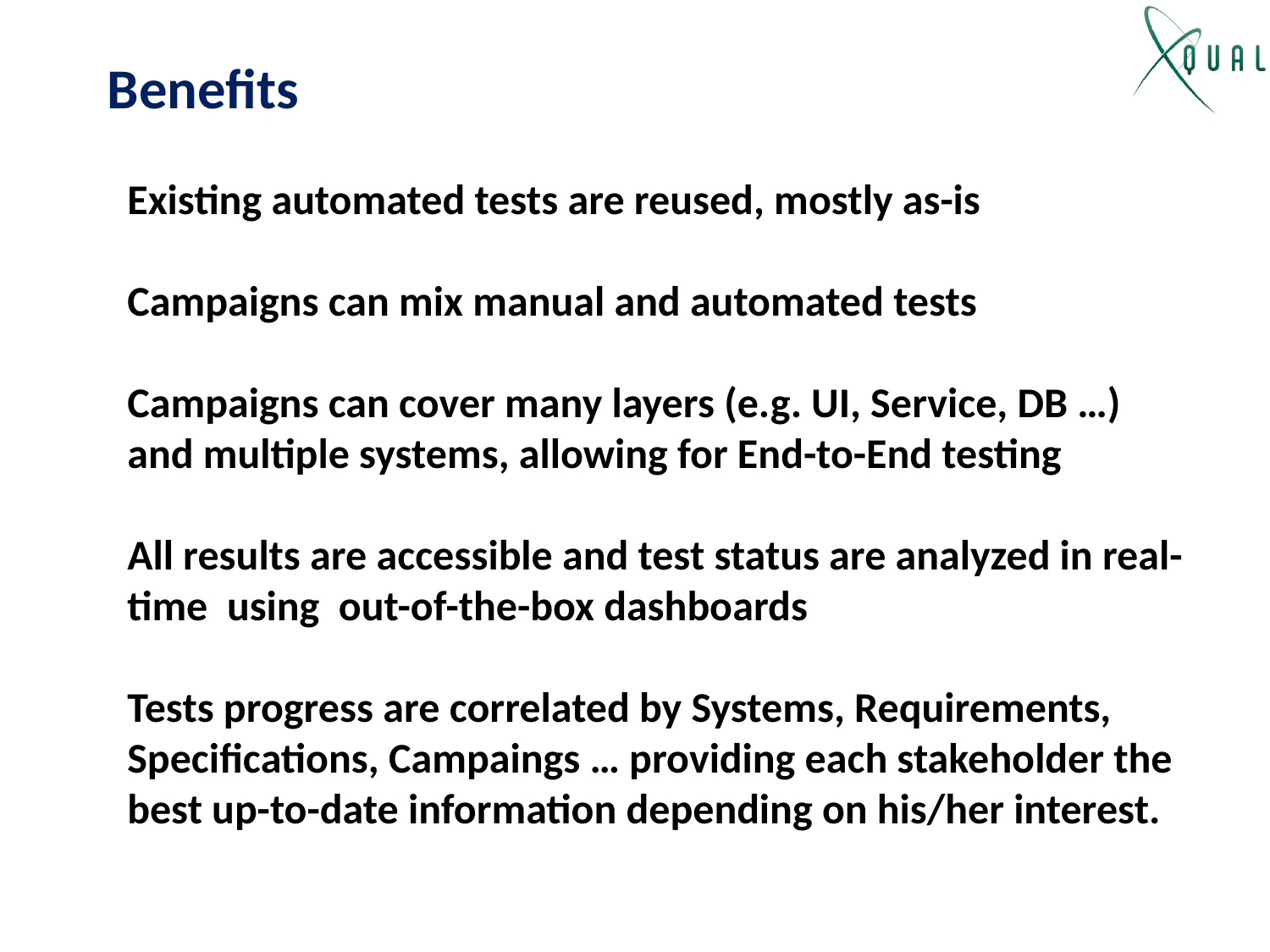

Benefits
Existing automated tests are reused, mostly as-is

Campaigns can mix manual and automated tests

Campaigns can cover many layers (e.g. UI, Service, DB …) and multiple systems, allowing for End-to-End testing

All results are accessible and test status are analyzed in real-time  using  out-of-the-box dashboards

Tests progress are correlated by Systems, Requirements, Specifications, Campaings … providing each stakeholder the best up-to-date information depending on his/her interest.